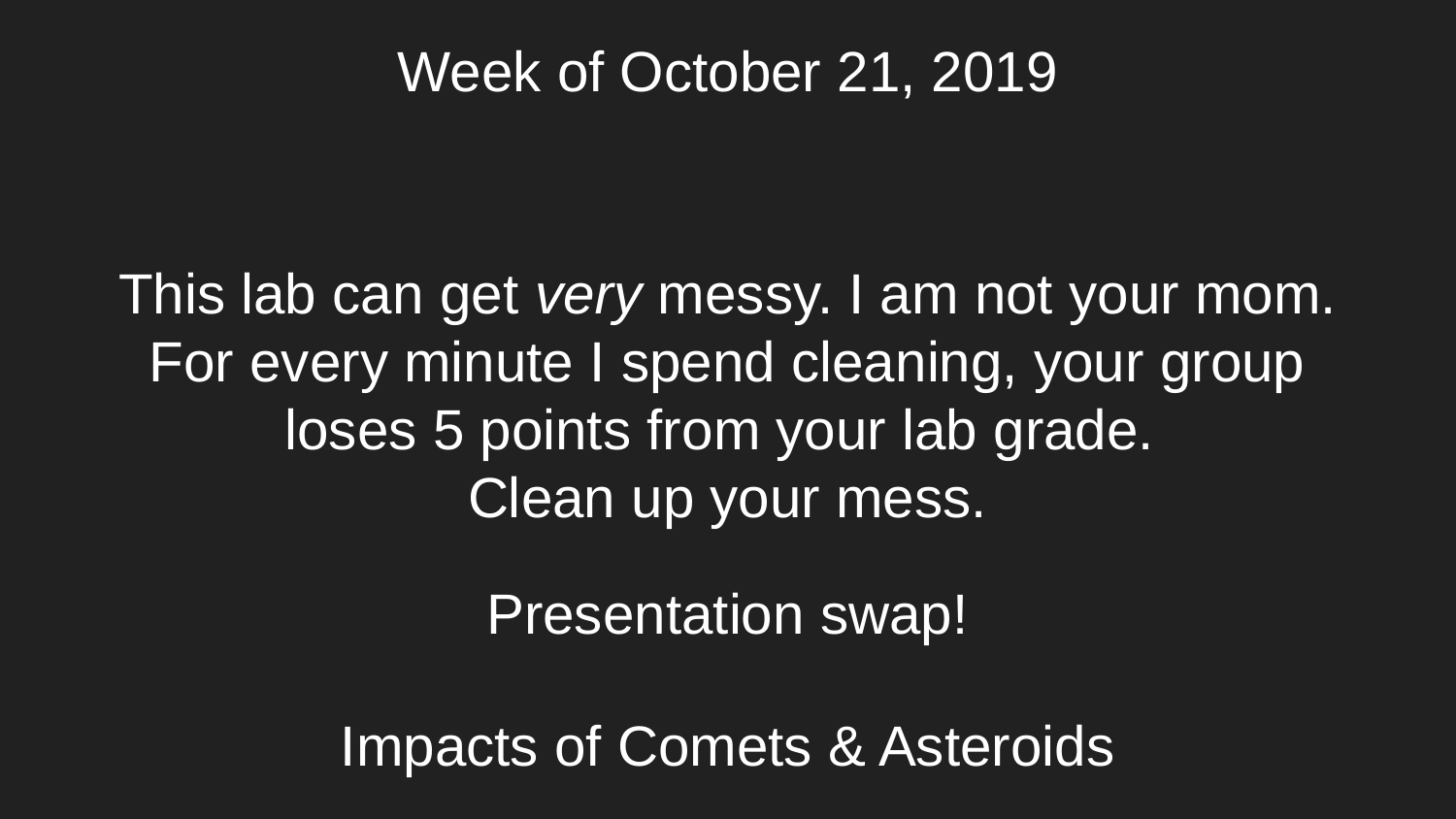

# Week of October 21, 2019
This lab can get very messy. I am not your mom. For every minute I spend cleaning, your group loses 5 points from your lab grade.
Clean up your mess.
Presentation swap!
Impacts of Comets & Asteroids